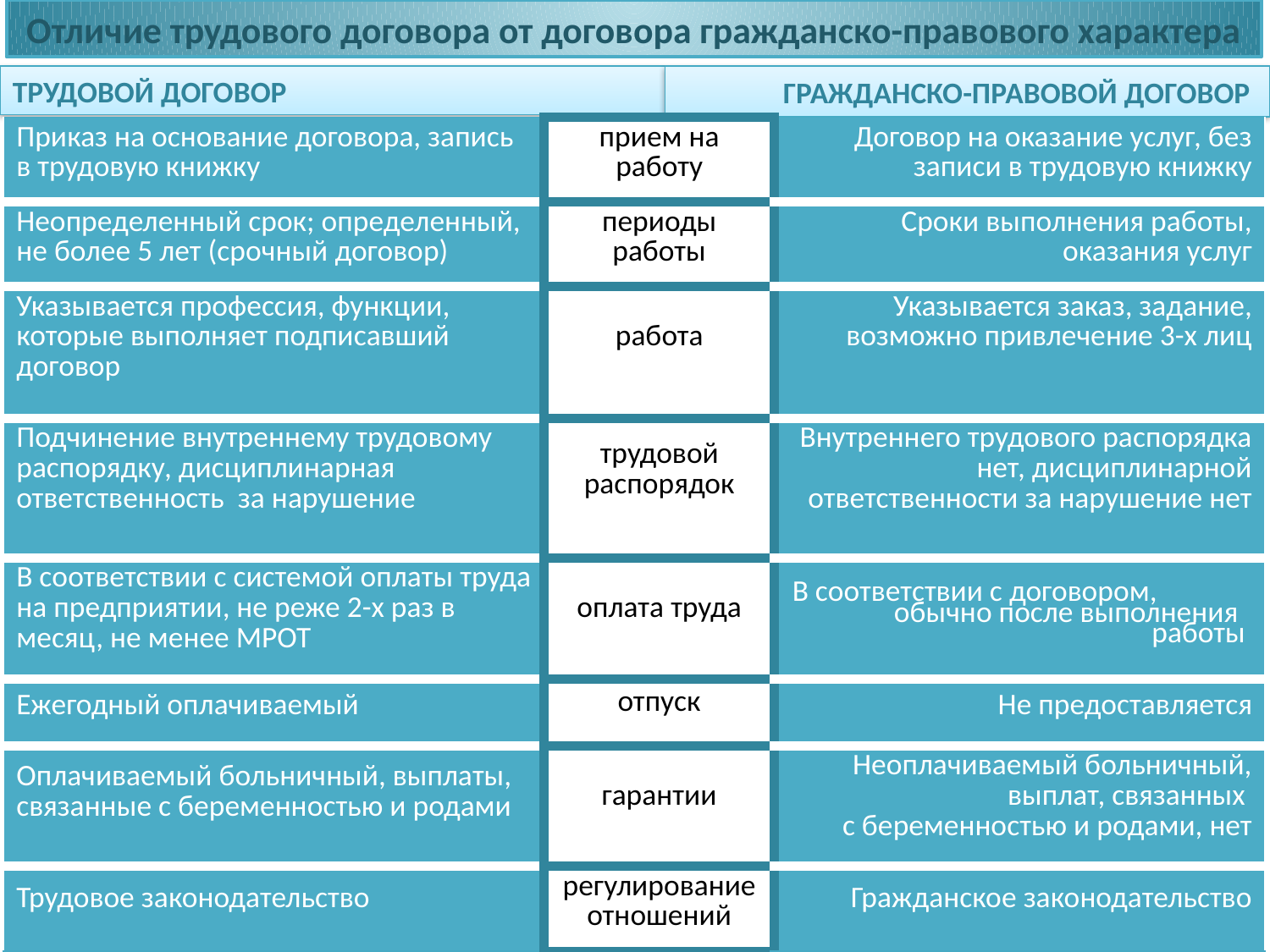

Отличие трудового договора от договора гражданско-правового характера
ТРУДОВОЙ ДОГОВОР
ГРАЖДАНСКО-ПРАВОВОЙ ДОГОВОР
| Приказ на основание договора, запись в трудовую книжку | прием на работу | Договор на оказание услуг, без записи в трудовую книжку |
| --- | --- | --- |
| Неопределенный срок; определенный, не более 5 лет (срочный договор) | периоды работы | Сроки выполнения работы, оказания услуг |
| Указывается профессия, функции, которые выполняет подписавший договор | работа | Указывается заказ, задание, возможно привлечение 3-х лиц |
| Подчинение внутреннему трудовому распорядку, дисциплинарная ответственность за нарушение | трудовой распорядок | Внутреннего трудового распорядка нет, дисциплинарной ответственности за нарушение нет |
| В соответствии с системой оплаты труда на предприятии, не реже 2-х раз в месяц, не менее МРОТ | оплата труда | В соответствии с договором, обычно после выполнения работы |
| Ежегодный оплачиваемый | отпуск | Не предоставляется |
| Оплачиваемый больничный, выплаты, связанные с беременностью и родами | гарантии | Неоплачиваемый больничный, выплат, связанных с беременностью и родами, нет |
| Трудовое законодательство | регулирование отношений | Гражданское законодательство |